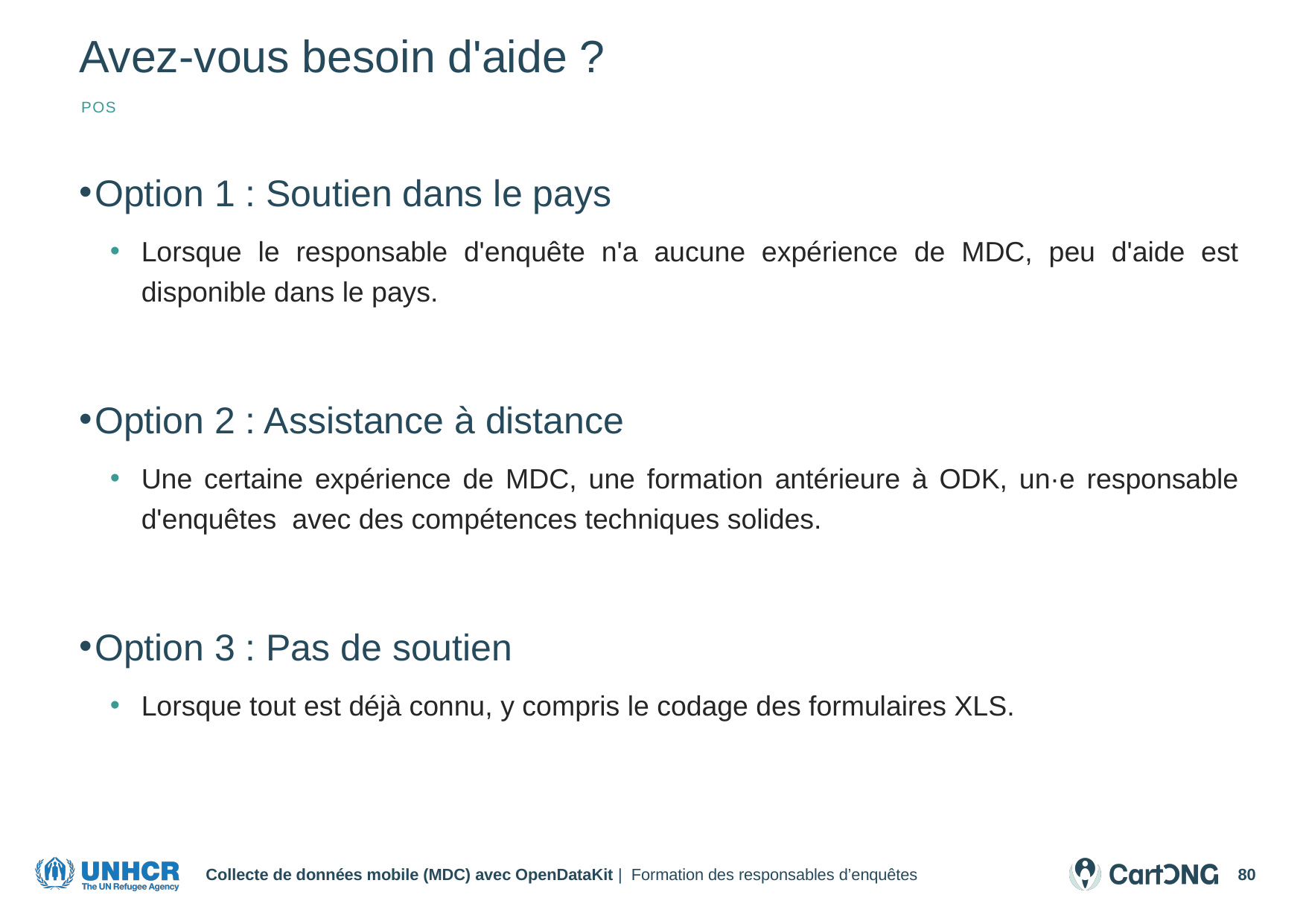

# Avez-vous besoin d'aide ?
POS
Option 1 : Soutien dans le pays
Lorsque le responsable d'enquête n'a aucune expérience de MDC, peu d'aide est disponible dans le pays.

Option 2 : Assistance à distance
Une certaine expérience de MDC, une formation antérieure à ODK, un·e responsable d'enquêtes  avec des compétences techniques solides.

Option 3 : Pas de soutien
Lorsque tout est déjà connu, y compris le codage des formulaires XLS.

Collecte de données mobile (MDC) avec OpenDataKit |  Formation des responsables d’enquêtes
80